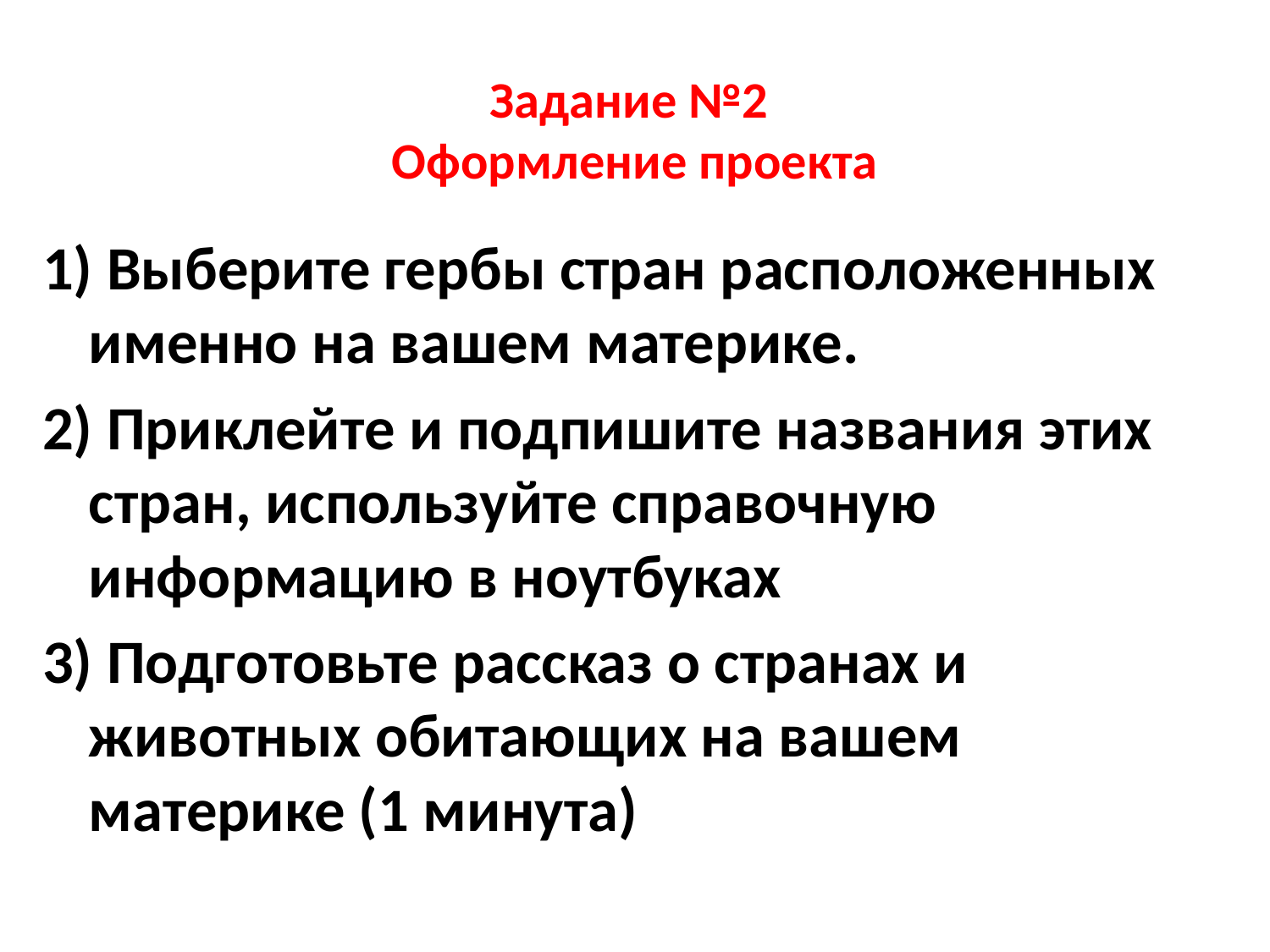

# Задание №2 Оформление проекта
1) Выберите гербы стран расположенных именно на вашем материке.
2) Приклейте и подпишите названия этих стран, используйте справочную информацию в ноутбуках
3) Подготовьте рассказ о странах и животных обитающих на вашем материке (1 минута)